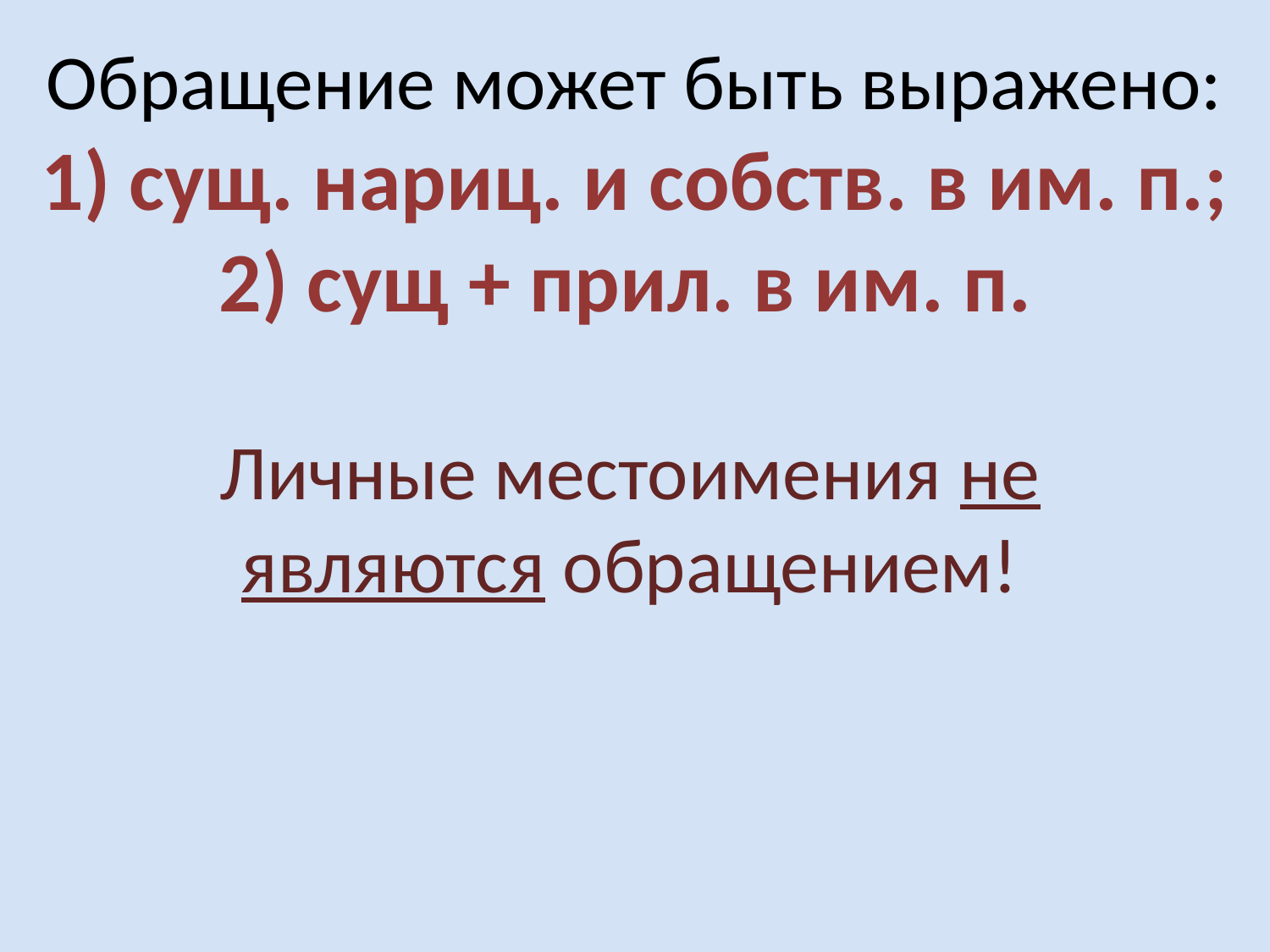

Обращение может быть выражено:
1) сущ. нариц. и собств. в им. п.;
2) сущ + прил. в им. п.
Личные местоимения не являются обращением!